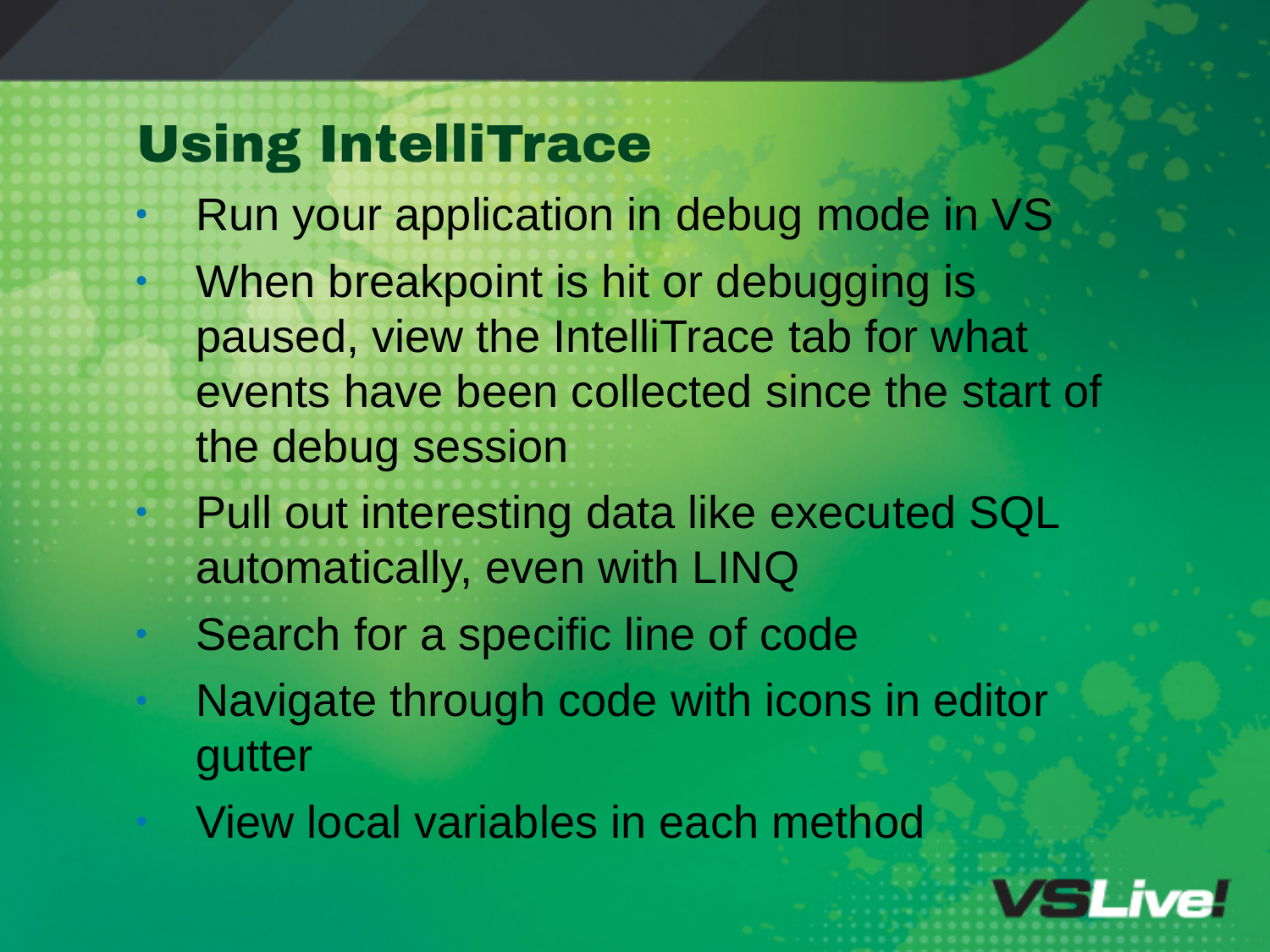

# Using IntelliTrace
Run your application in debug mode in VS
When breakpoint is hit or debugging is paused, view the IntelliTrace tab for what events have been collected since the start of the debug session
Pull out interesting data like executed SQL automatically, even with LINQ
Search for a specific line of code
Navigate through code with icons in editor gutter
View local variables in each method